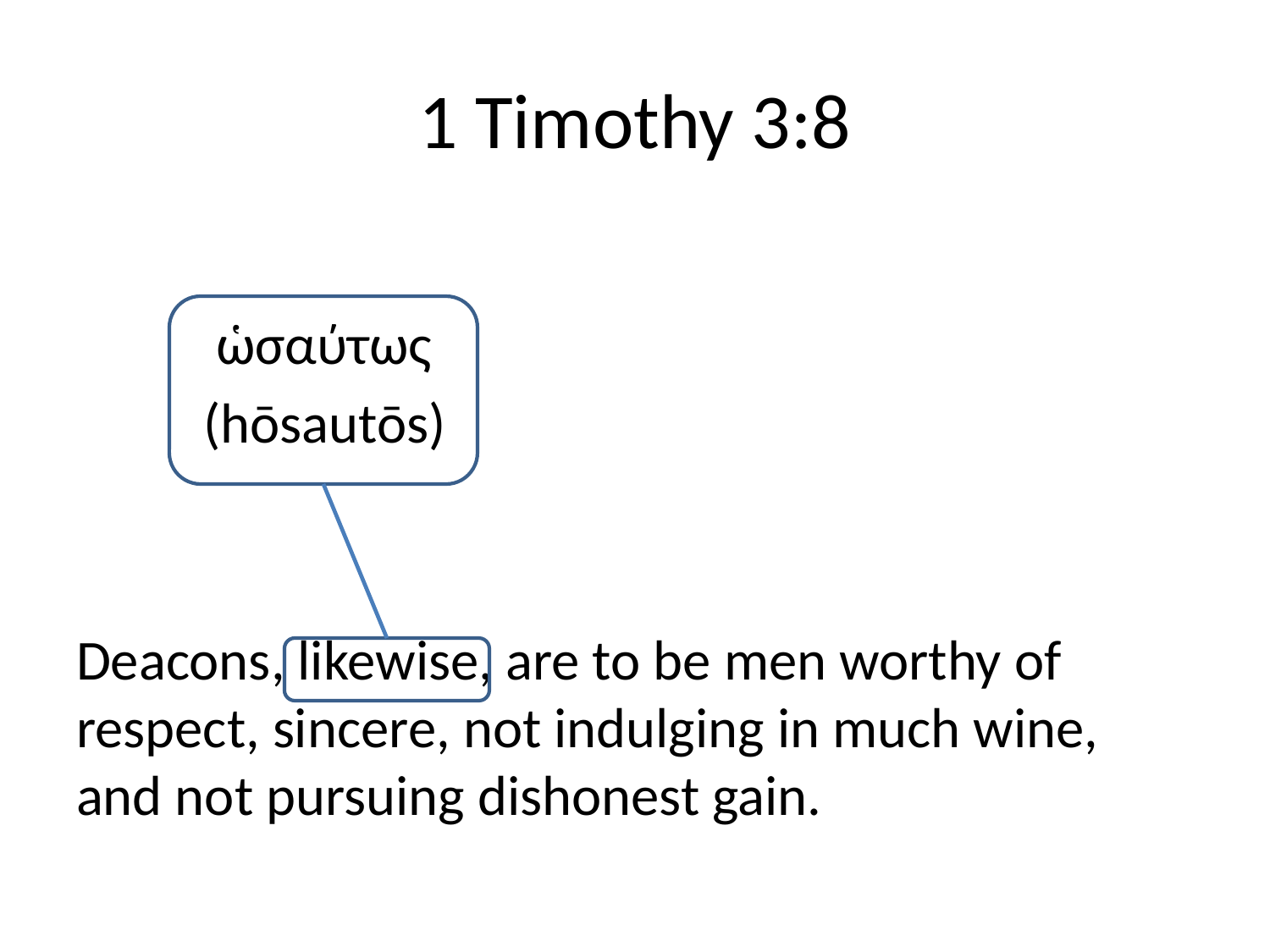

# 1 Timothy 3:8

	 ὡσαύτως
	(hōsautōs)

Deacons, likewise, are to be men worthy of respect, sincere, not indulging in much wine, and not pursuing dishonest gain.